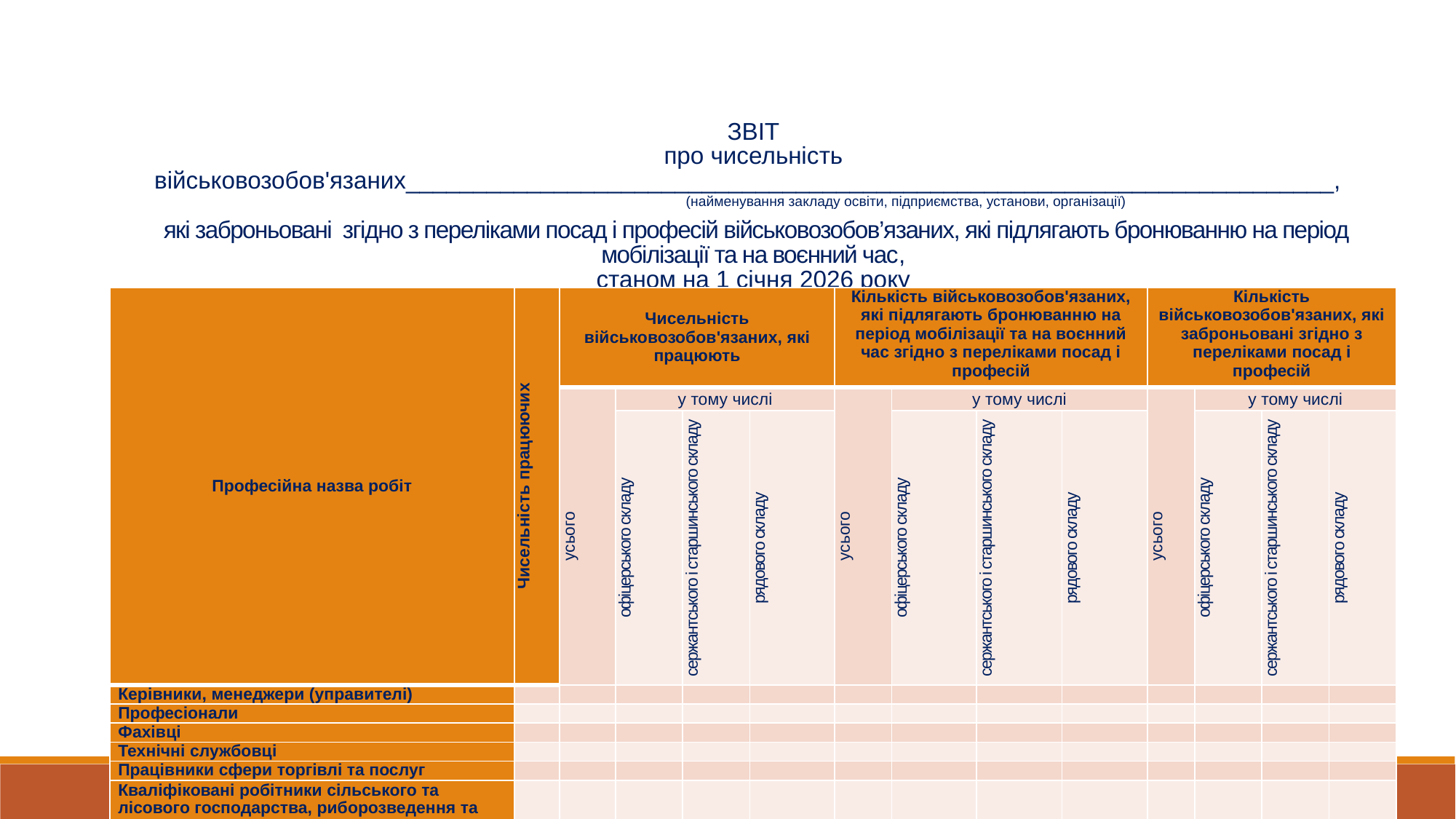

ЗВІТ
про чисельність військовозобов'язаних_____________________________________________________________________,
                                                                                (найменування закладу освіти, підприємства, установи, організації)
 які заброньовані  згідно з переліками посад і професій військовозобов’язаних, які підлягають бронюванню на період мобілізації та на воєнний час,
станом на 1 січня 2026 року
| Професійна назва робіт | Чисельність працюючих | Чисельність військовозобов'язаних, які працюють |  |  |  | Кількість військовозобов'язаних, які підлягають бронюванню на період мобілізації та на воєнний час згідно з переліками посад і професій |  |  |  | Кількість військовозобов'язаних, які заброньовані згідно з переліками посад і професій |  |  |  |
| --- | --- | --- | --- | --- | --- | --- | --- | --- | --- | --- | --- | --- | --- |
|  |  | усього | у тому числі |  |  | усього | у тому числі |  |  | усього | у тому числі |  |  |
|  |  |  | офіцерського складу | сержантського і старшинського складу | рядового складу |  | офіцерського складу | сержантського і старшинського складу | рядового складу |  | офіцерського складу | сержантського і старшинського складу | рядового складу |
| Керівники, менеджери (управителі) |  |  |  |  |  |  |  |  |  |  |  |  |  |
| Професіонали |  |  |  |  |  |  |  |  |  |  |  |  |  |
| Фахівці |  |  |  |  |  |  |  |  |  |  |  |  |  |
| Технічні службовці |  |  |  |  |  |  |  |  |  |  |  |  |  |
| Працівники сфери торгівлі та послуг |  |  |  |  |  |  |  |  |  |  |  |  |  |
| Кваліфіковані робітники сільського та лісового господарства, риборозведення та рибальства |  |  |  |  |  |  |  |  |  |  |  |  |  |
| Кваліфіковані робітники з інструментом |  |  |  |  |  |  |  |  |  |  |  |  |  |
| Робітники з обслуговування, експлуатації та контролювання за роботою технологічного устаткування, складання устаткування та машин |  |  |  |  |  |  |  |  |  |  |  |  |  |
| Найпростіші професії |  |  |  |  |  |  |  |  |  |  |  |  |  |
| Усього |  |  |  |  |  |  |  |  |  |  |  |  |  |